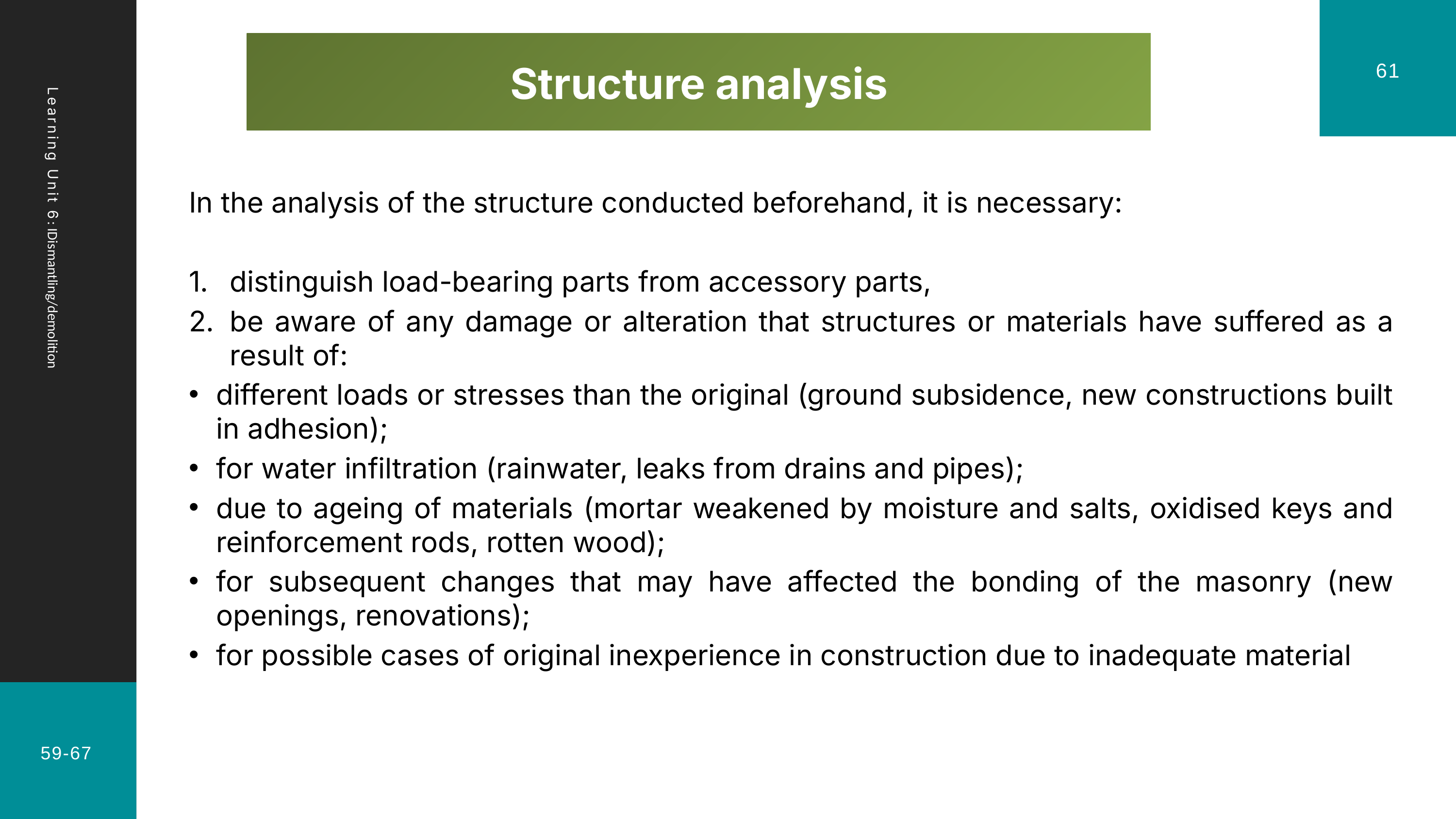

Structure analysis
61
In the analysis of the structure conducted beforehand, it is necessary:

distinguish load-bearing parts from accessory parts,
be aware of any damage or alteration that structures or materials have suffered as a result of:
different loads or stresses than the original (ground subsidence, new constructions built in adhesion);
for water infiltration (rainwater, leaks from drains and pipes);
due to ageing of materials (mortar weakened by moisture and salts, oxidised keys and reinforcement rods, rotten wood);
for subsequent changes that may have affected the bonding of the masonry (new openings, renovations);
for possible cases of original inexperience in construction due to inadequate material
 Learning Unit 6: IDismantling/demolition

59-67